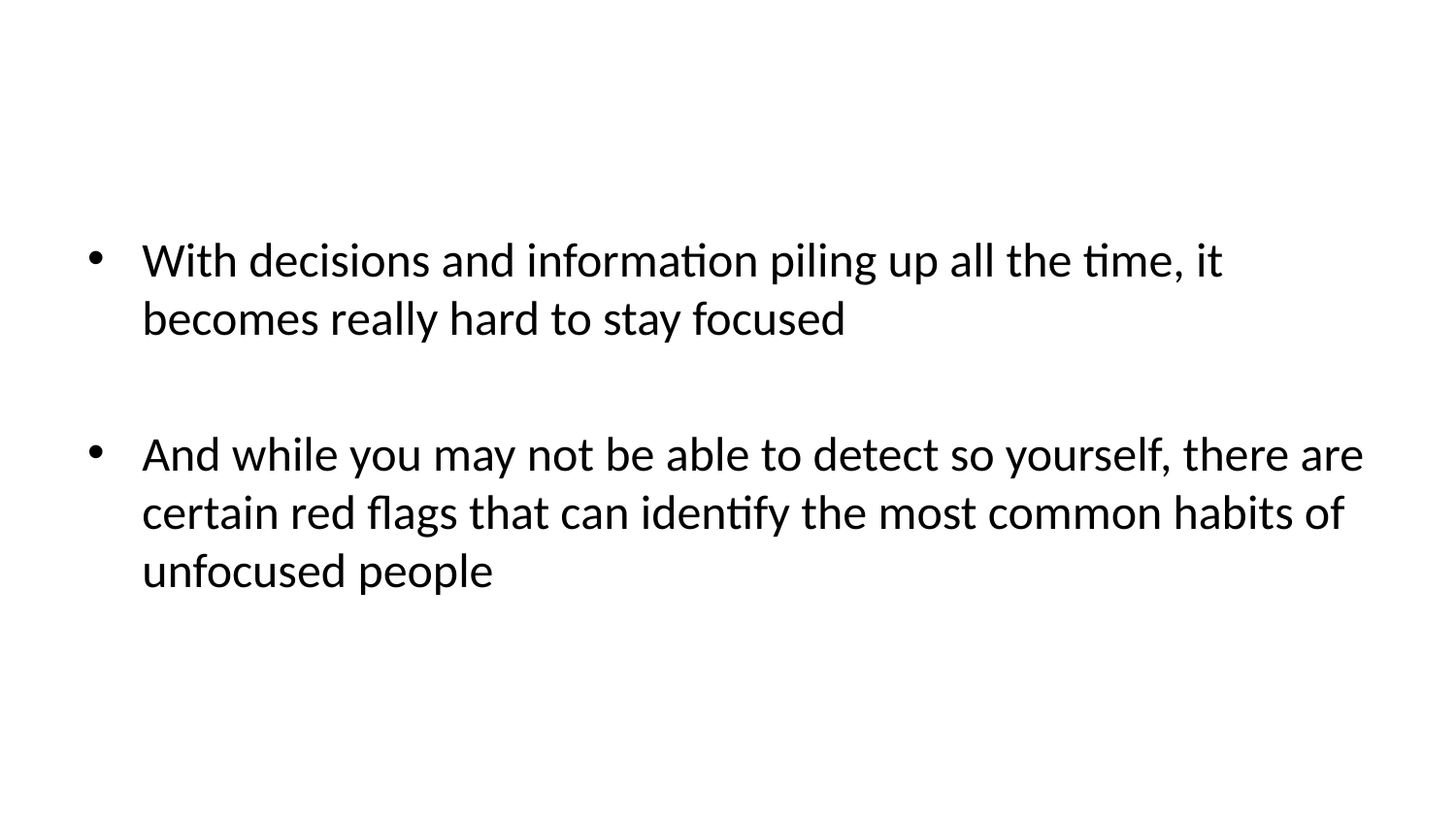

With decisions and information piling up all the time, it becomes really hard to stay focused

And while you may not be able to detect so yourself, there are certain red flags that can identify the most common habits of unfocused people